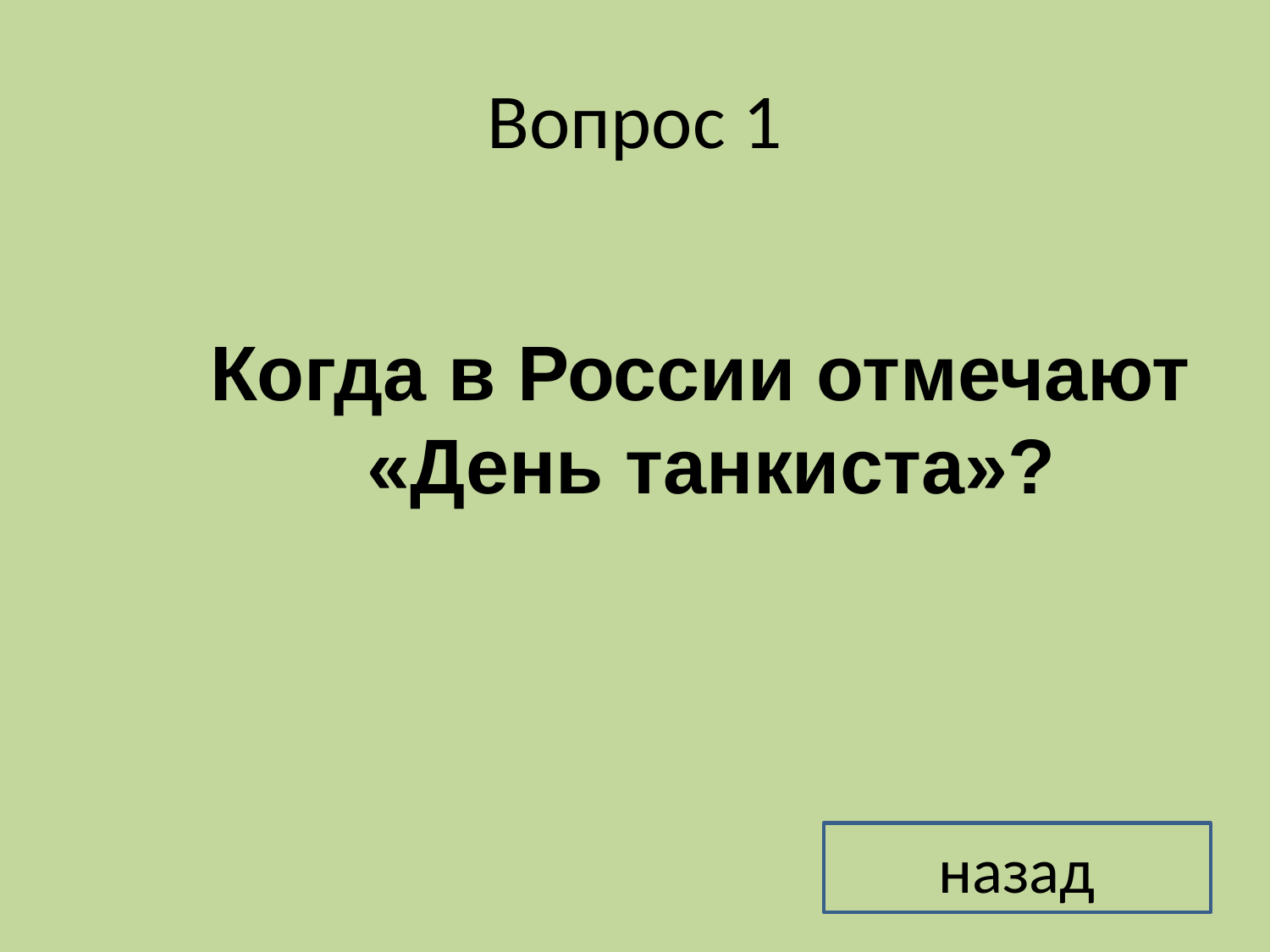

# Вопрос 1
Когда в России отмечают
«День танкиста»?
назад